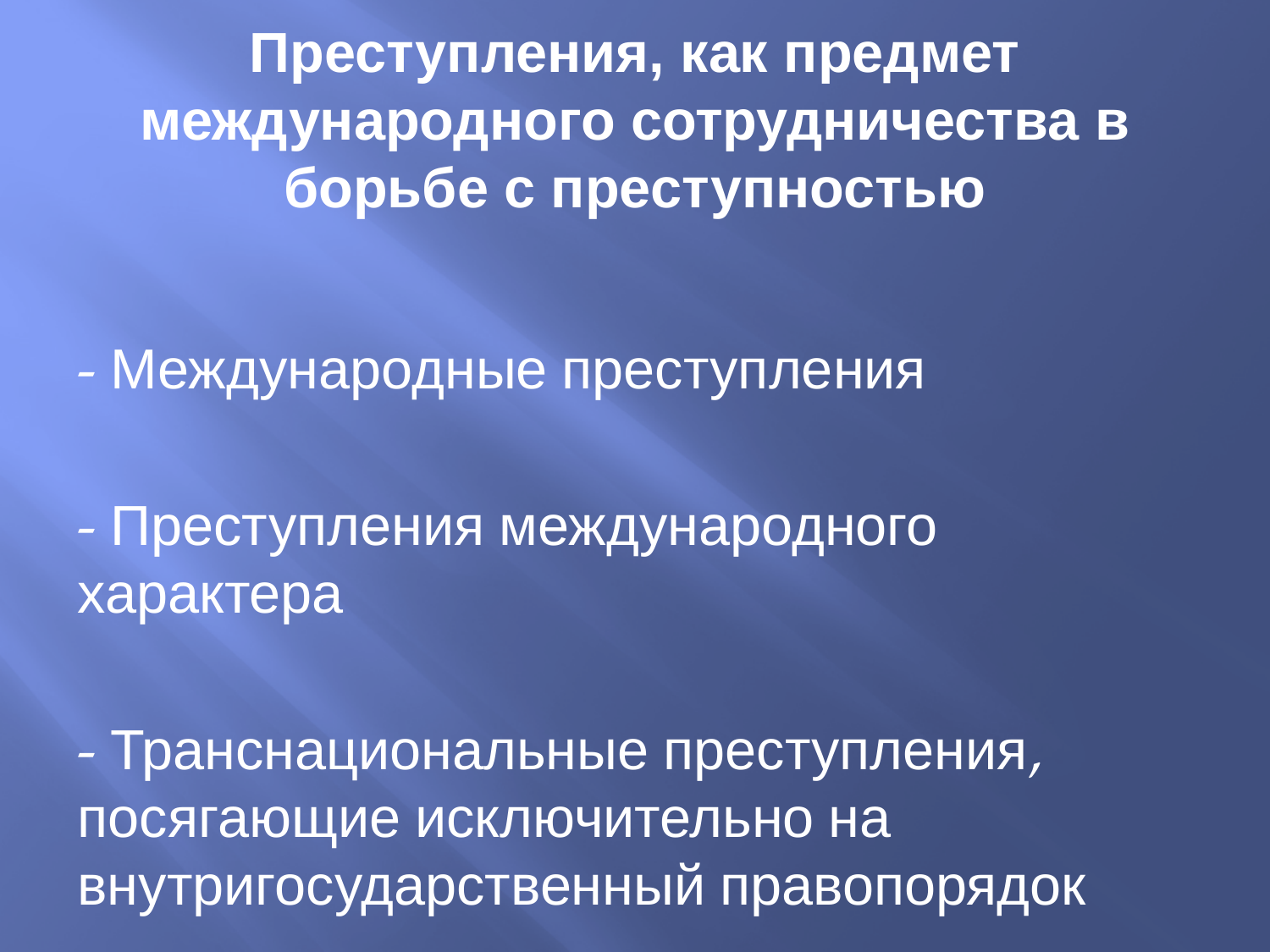

# Преступления, как предмет международного сотрудничества в борьбе с преступностью
- Международные преступления

- Преступления международного характера

- Транснациональные преступления, посягающие исключительно на внутригосударственный правопорядок